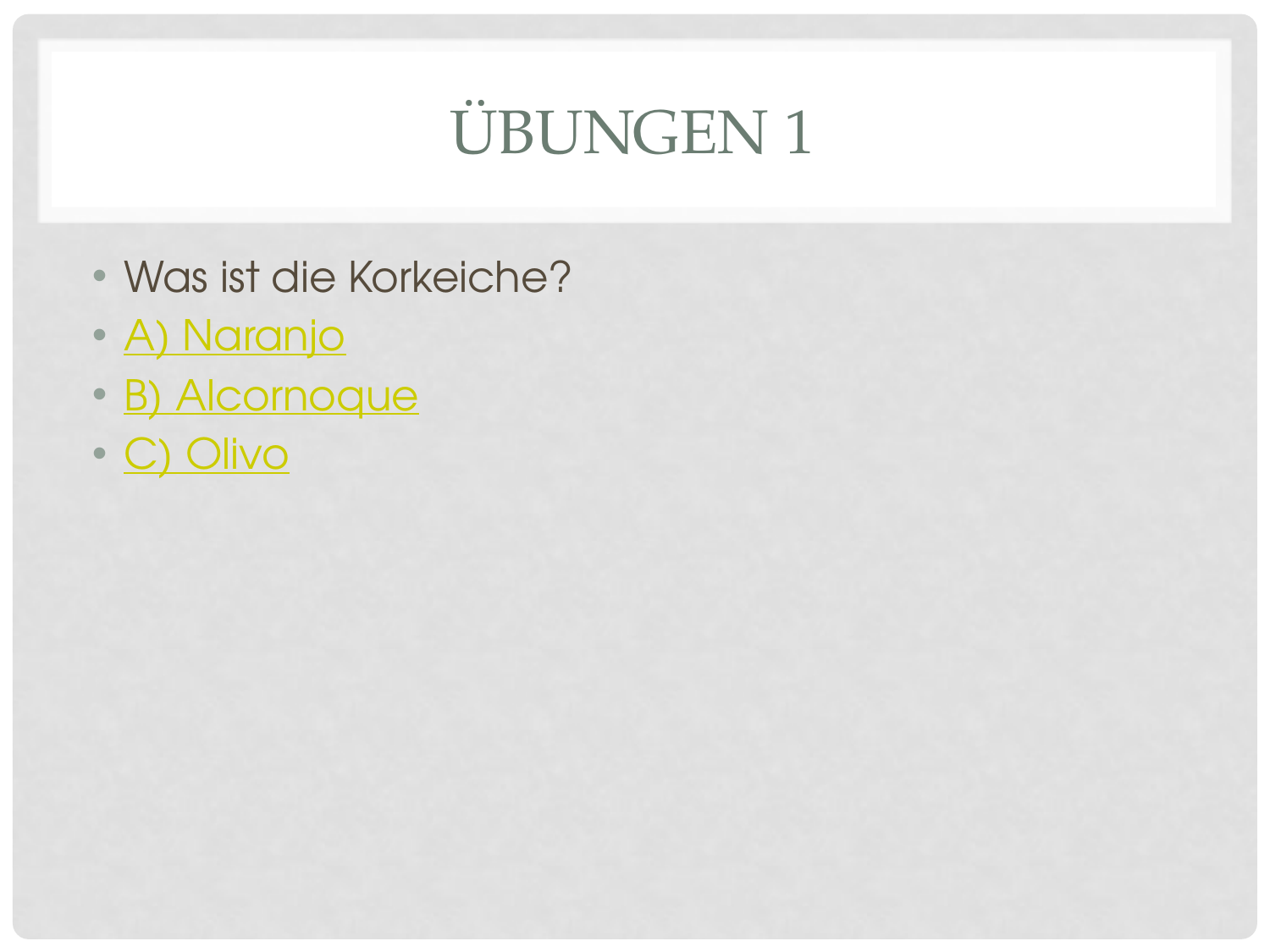

# Übungen 1
Was ist die Korkeiche?
A) Naranjo
B) Alcornoque
C) Olivo